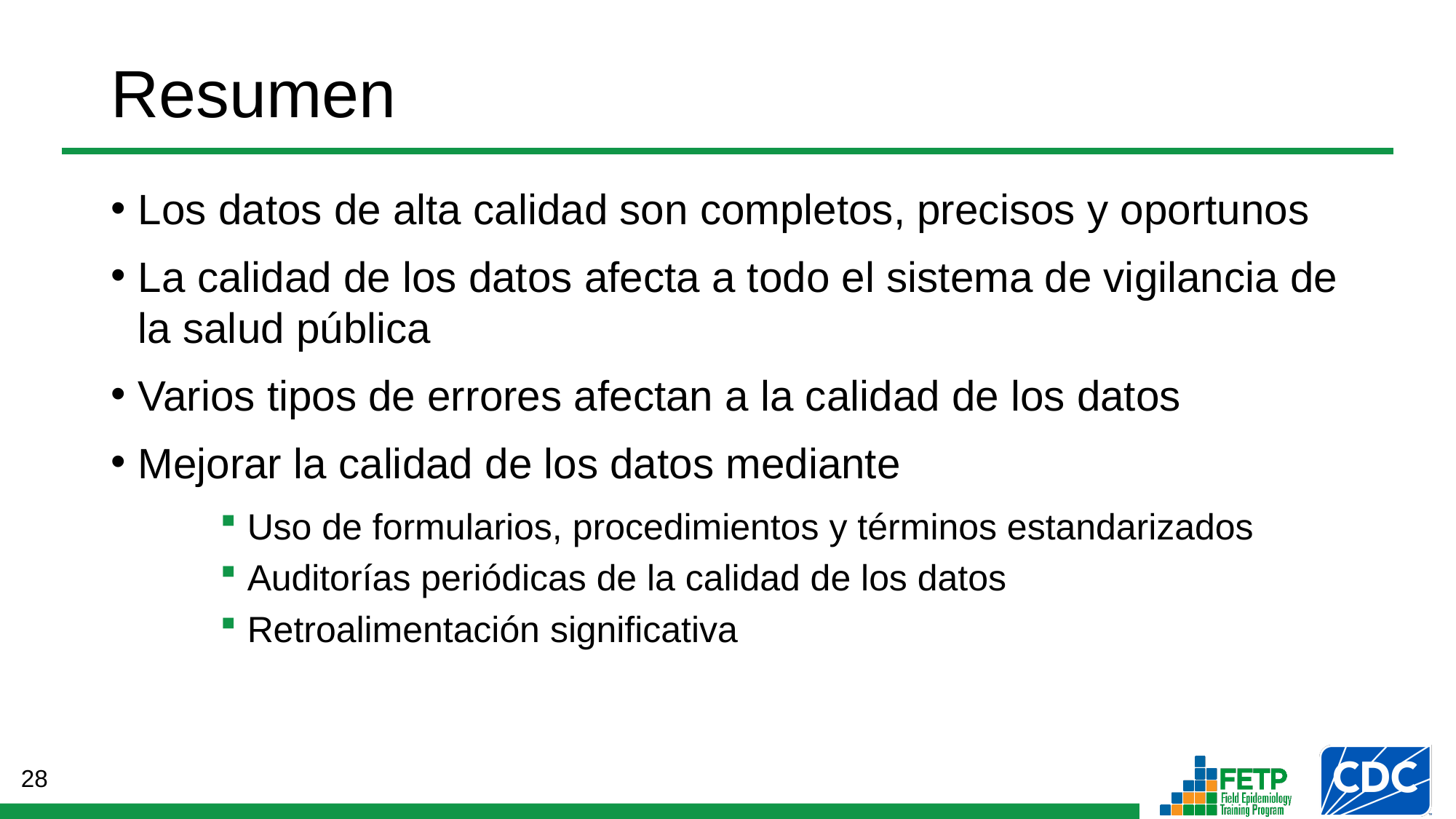

# Resumen
Los datos de alta calidad son completos, precisos y oportunos
La calidad de los datos afecta a todo el sistema de vigilancia de la salud pública
Varios tipos de errores afectan a la calidad de los datos
Mejorar la calidad de los datos mediante
Uso de formularios, procedimientos y términos estandarizados
Auditorías periódicas de la calidad de los datos
Retroalimentación significativa